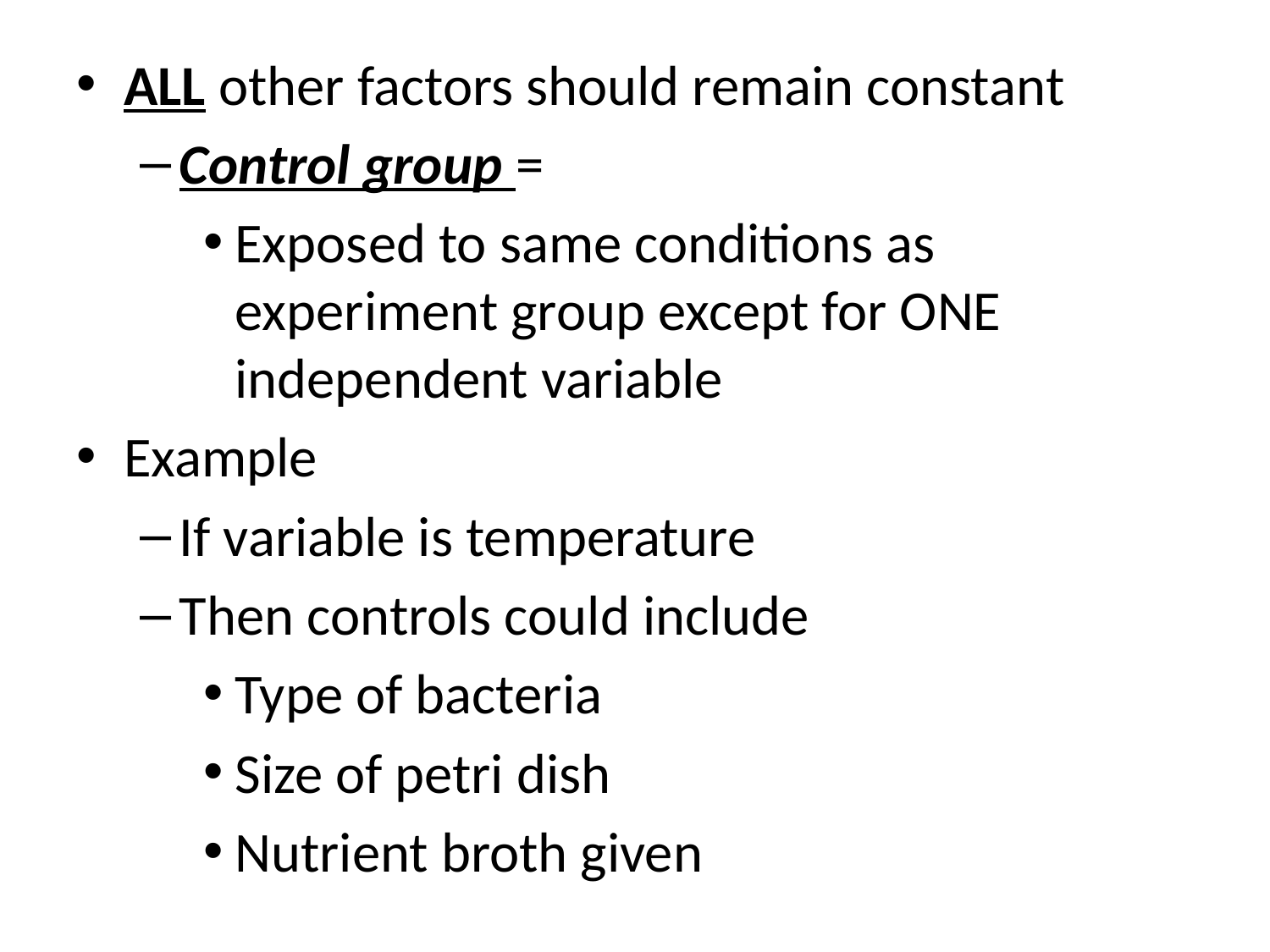

ALL other factors should remain constant
Control group =
Exposed to same conditions as experiment group except for ONE independent variable
Example
If variable is temperature
Then controls could include
Type of bacteria
Size of petri dish
Nutrient broth given